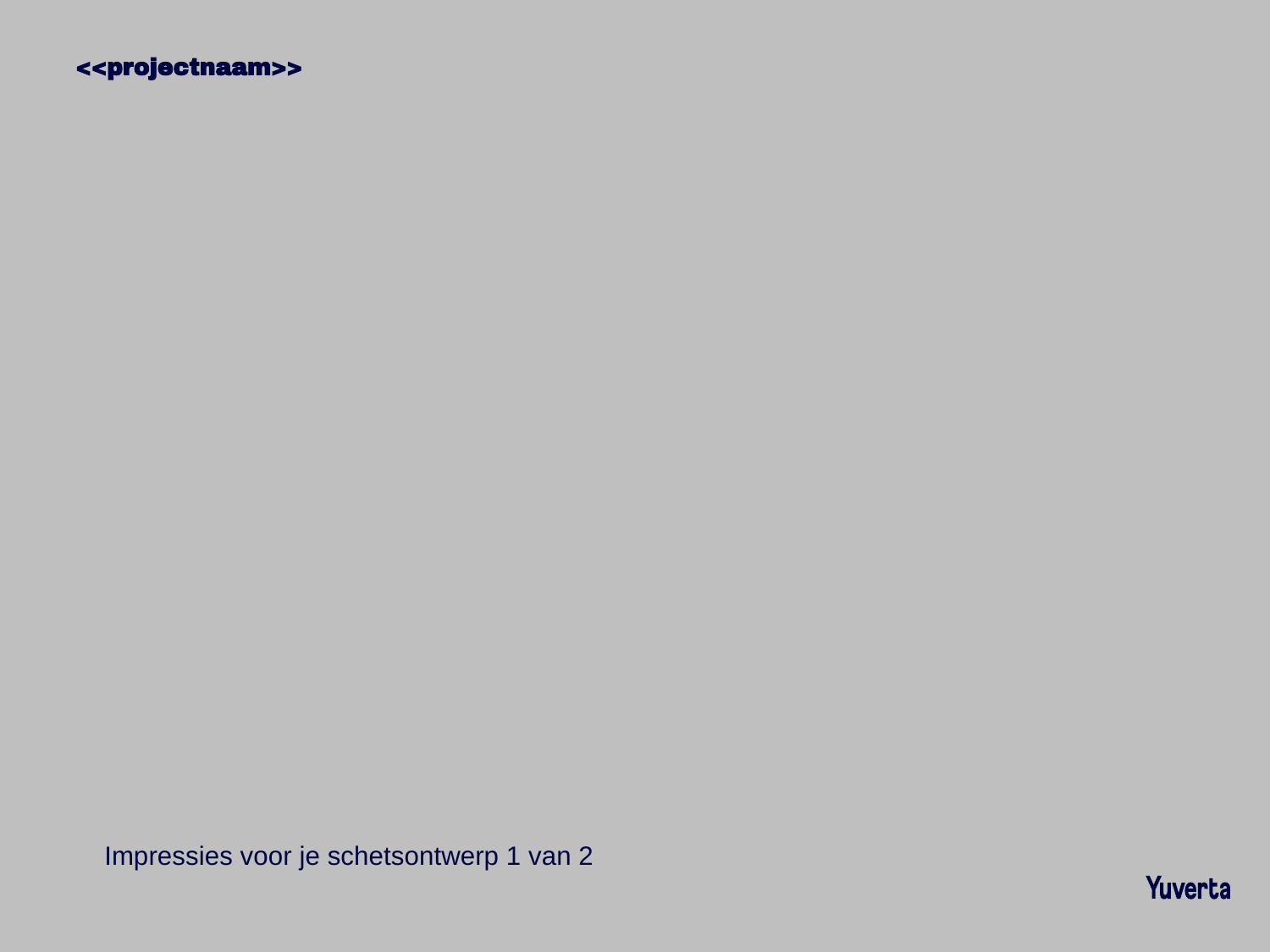

<<projectnaam>>

Impressies voor je schetsontwerp 1 van 2